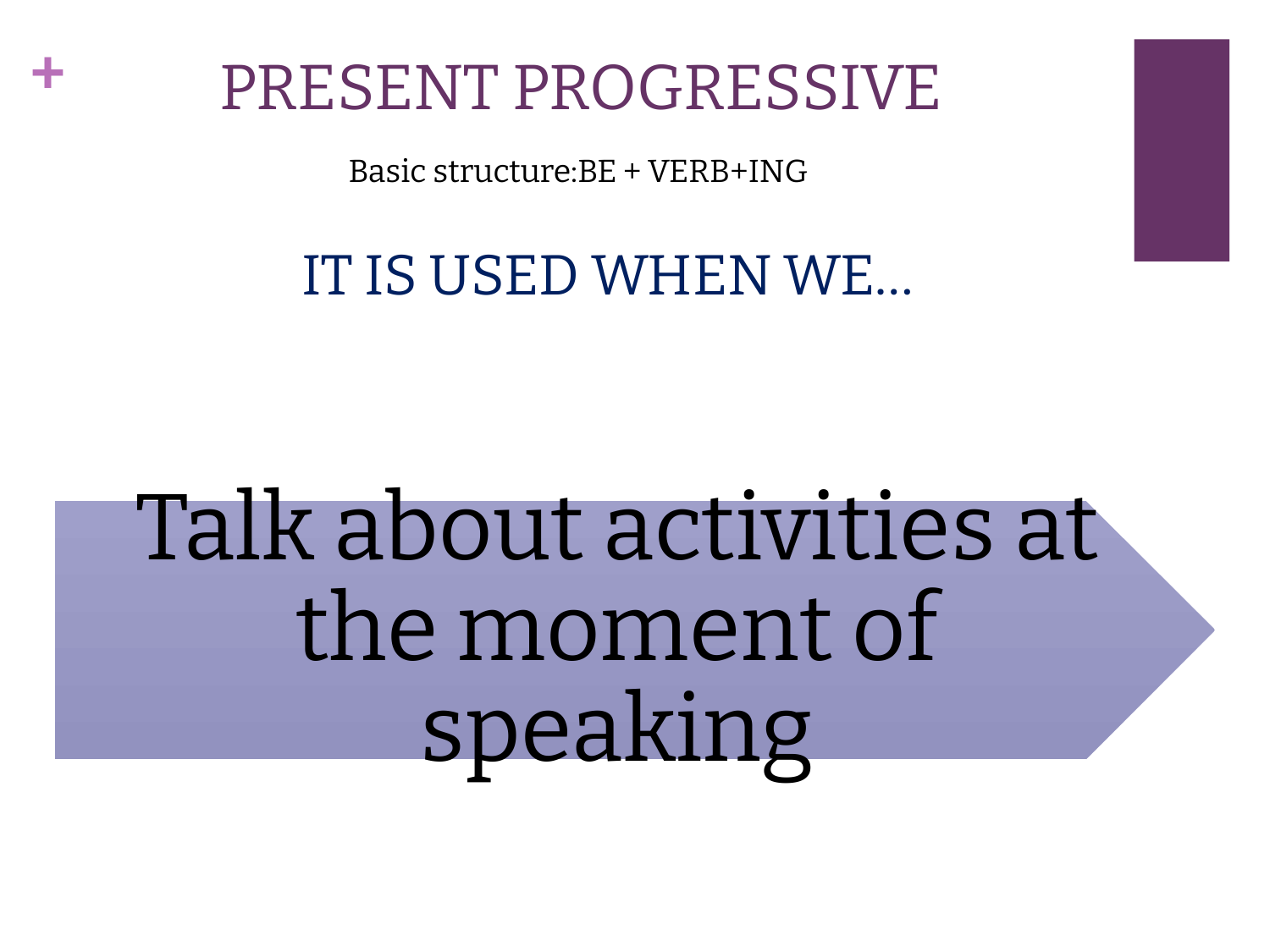

PRESENT PROGRESSIVE
Basic structure:BE + VERB+ING
IT IS USED WHEN WE…
Talk about activities at the moment of speaking